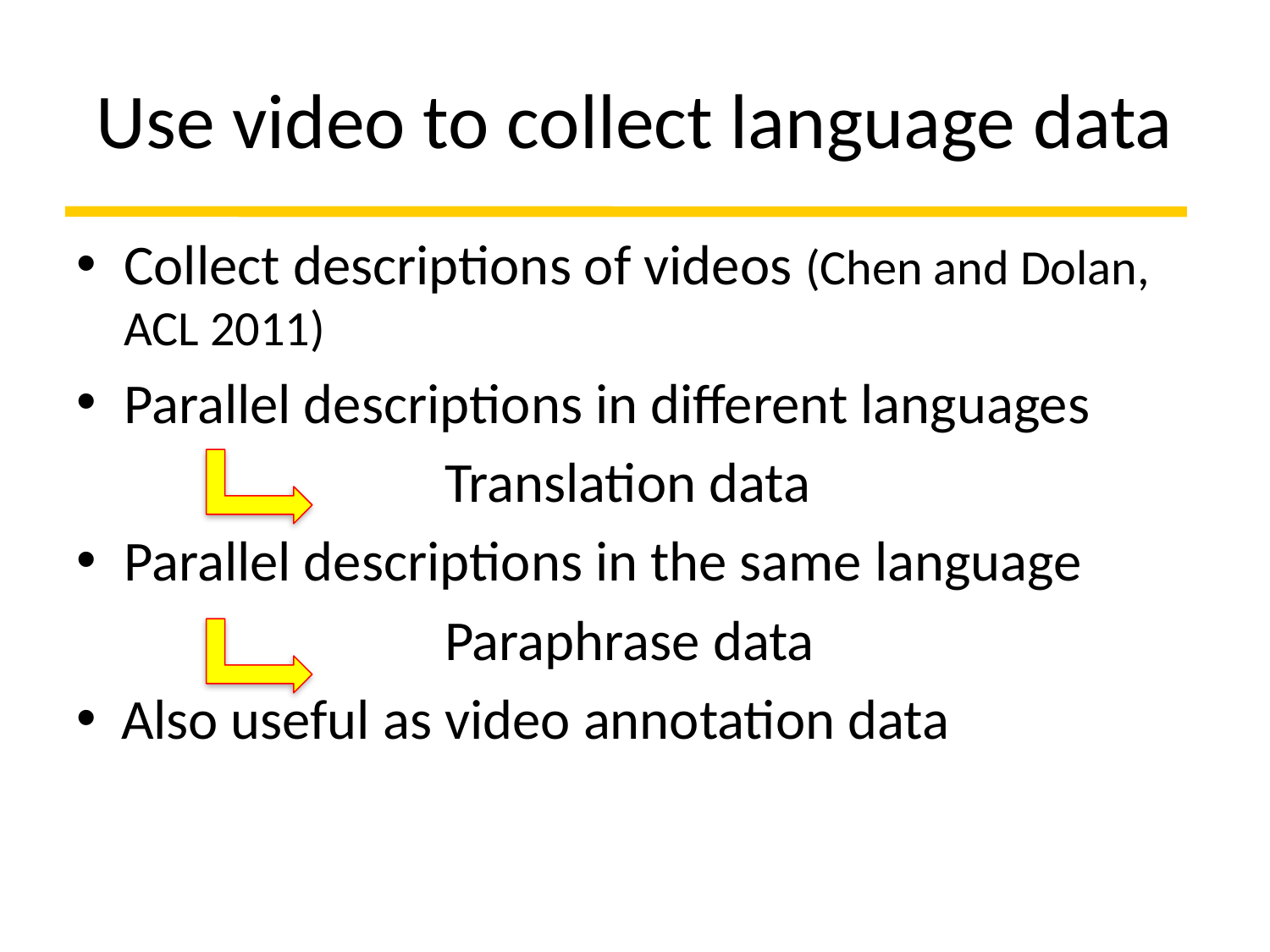

# Use video to collect language data

Collect descriptions of videos (Chen and Dolan, ACL 2011)
Parallel descriptions in different languages
	 	         Translation data
Parallel descriptions in the same language
		         Paraphrase data
  Also useful as video annotation data